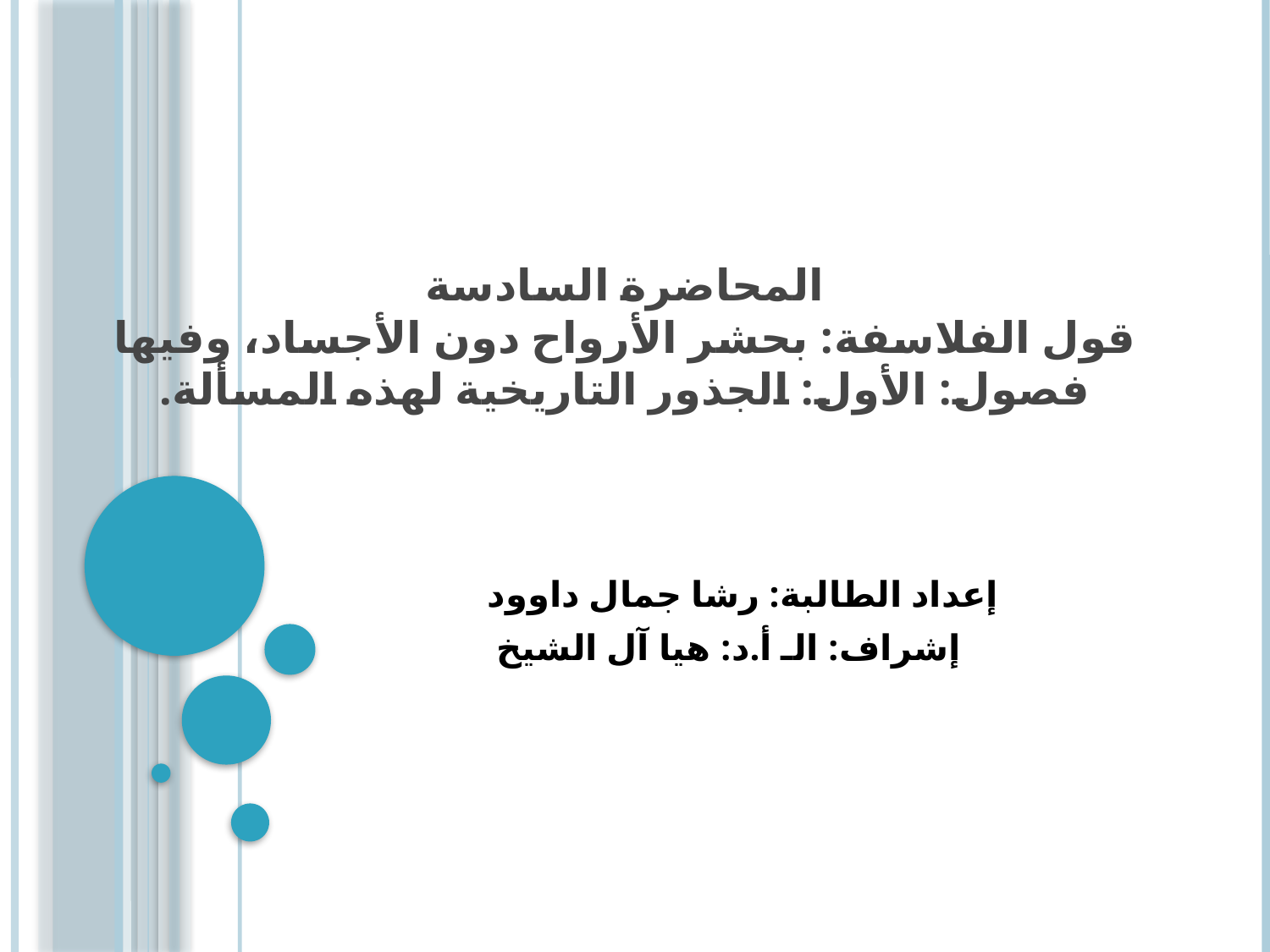

# المحاضرة السادسة قول الفلاسفة: بحشر الأرواح دون الأجساد، وفيها فصول: الأول: الجذور التاريخية لهذه المسألة.
إعداد الطالبة: رشا جمال داوود
إشراف: الـ أ.د: هيا آل الشيخ